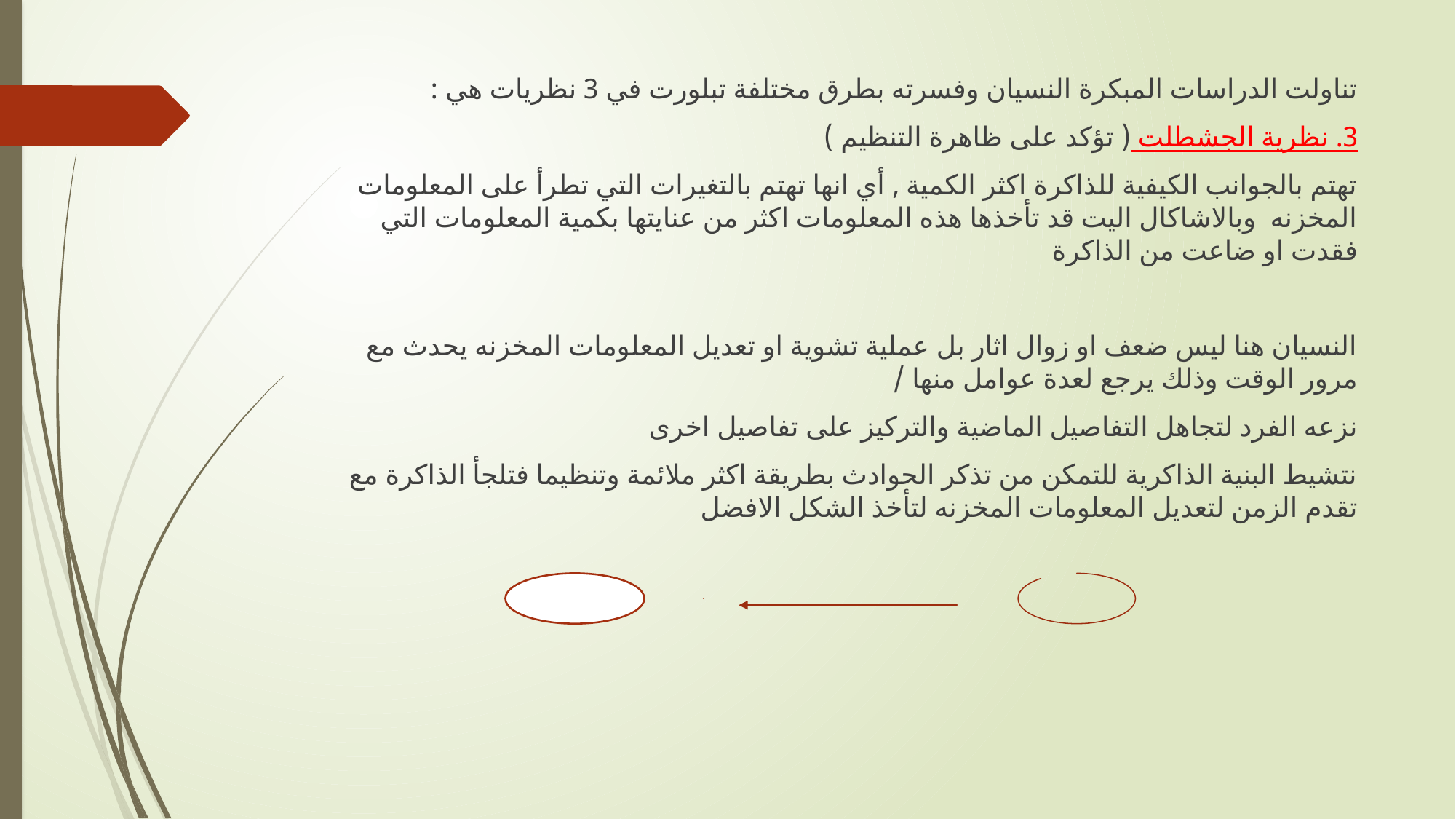

تناولت الدراسات المبكرة النسيان وفسرته بطرق مختلفة تبلورت في 3 نظريات هي :
3. نظرية الجشطلت ( تؤكد على ظاهرة التنظيم )
تهتم بالجوانب الكيفية للذاكرة اكثر الكمية , أي انها تهتم بالتغيرات التي تطرأ على المعلومات المخزنه  وبالاشاكال اليت قد تأخذها هذه المعلومات اكثر من عنايتها بكمية المعلومات التي فقدت او ضاعت من الذاكرة

النسيان هنا ليس ضعف او زوال اثار بل عملية تشوية او تعديل المعلومات المخزنه يحدث مع مرور الوقت وذلك يرجع لعدة عوامل منها /
نزعه الفرد لتجاهل التفاصيل الماضية والتركيز على تفاصيل اخرى
نتشيط البنية الذاكرية للتمكن من تذكر الحوادث بطريقة اكثر ملائمة وتنظيما فتلجأ الذاكرة مع تقدم الزمن لتعديل المعلومات المخزنه لتأخذ الشكل الافضل